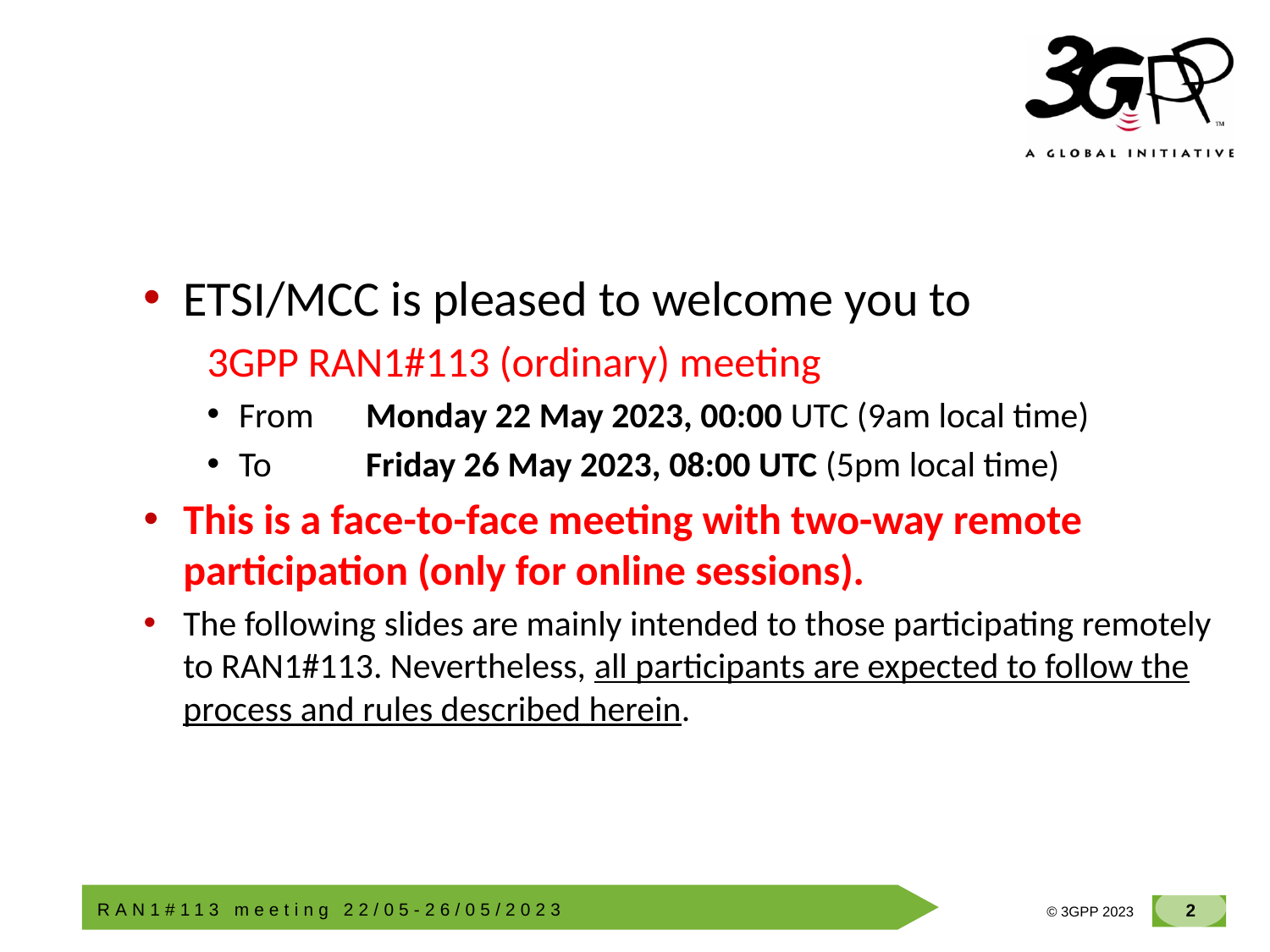

ETSI/MCC is pleased to welcome you to
3GPP RAN1#113 (ordinary) meeting
From 	Monday 22 May 2023, 00:00 UTC (9am local time)
To 	Friday 26 May 2023, 08:00 UTC (5pm local time)
This is a face-to-face meeting with two-way remote participation (only for online sessions).
The following slides are mainly intended to those participating remotely to RAN1#113. Nevertheless, all participants are expected to follow the process and rules described herein.